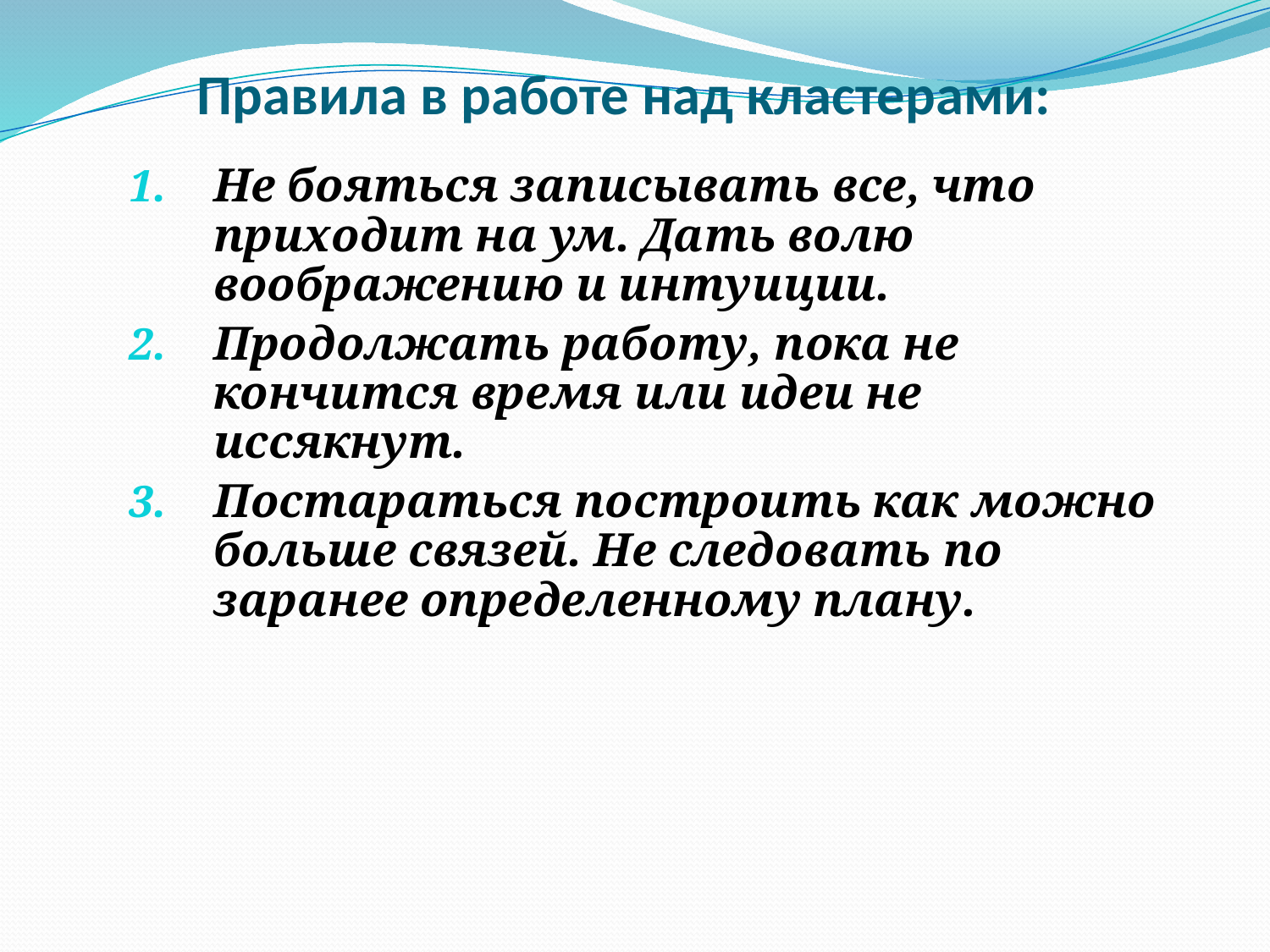

# Правила в работе над кластерами:
Не бояться записывать все, что приходит на ум. Дать волю воображению и интуиции.
Продолжать работу, пока не кончится время или идеи не иссякнут.
Постараться построить как можно больше связей. Не следовать по заранее определенному плану.